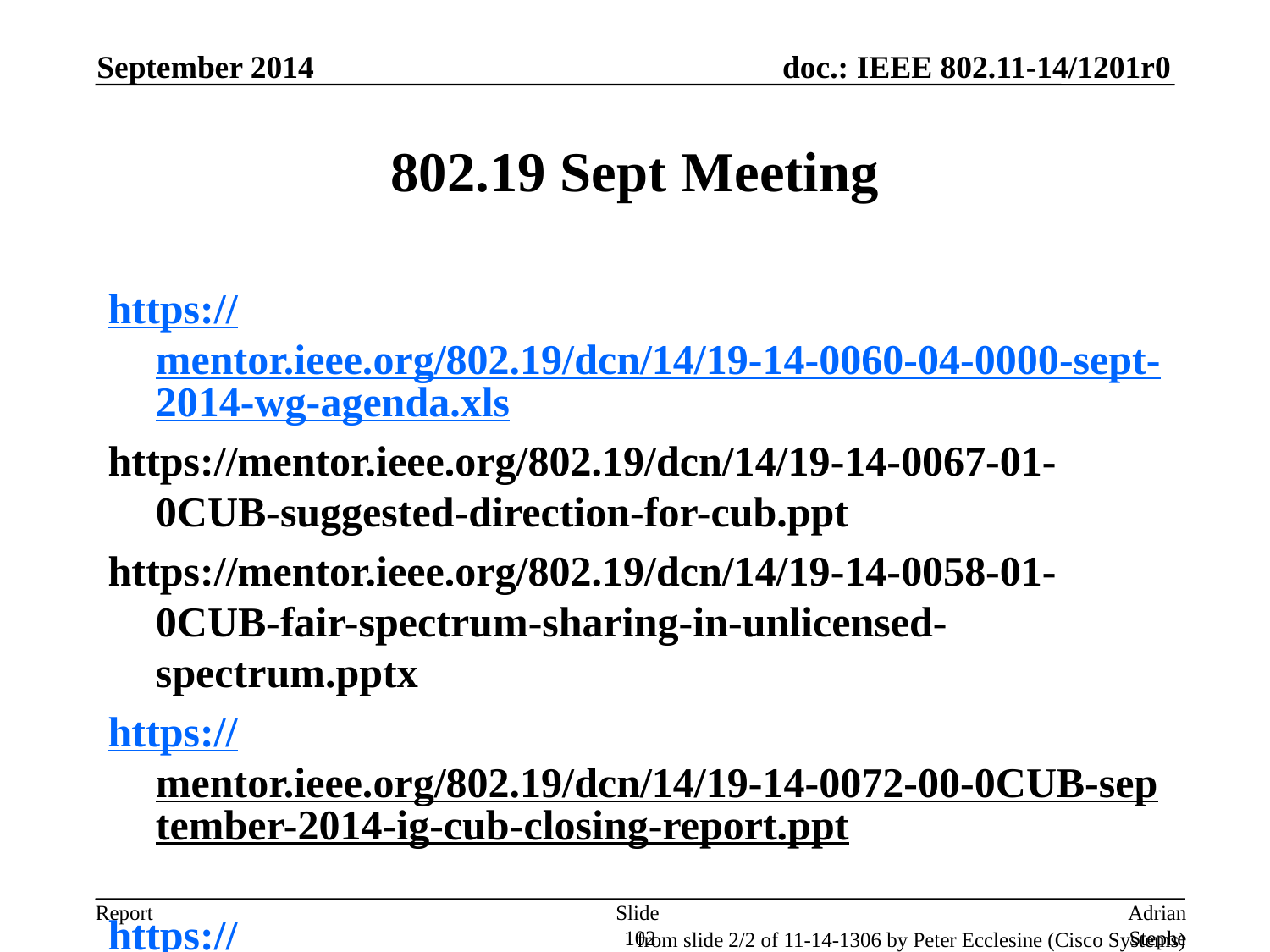

September 2014
# 802.19 Sept Meeting
https://mentor.ieee.org/802.19/dcn/14/19-14-0060-04-0000-sept-2014-wg-agenda.xls
https://mentor.ieee.org/802.19/dcn/14/19-14-0067-01-0CUB-suggested-direction-for-cub.ppt
https://mentor.ieee.org/802.19/dcn/14/19-14-0058-01-0CUB-fair-spectrum-sharing-in-unlicensed-spectrum.pptx
https://mentor.ieee.org/802.19/dcn/14/19-14-0072-00-0CUB-september-2014-ig-cub-closing-report.ppt
https://mentor.ieee.org/802.19/dcn/14/19-14-0068-02-0000-coexistence-lessons-learned-contribution.ppt

Slide 102
Adrian Stephens, Intel Corporation
from slide 2/2 of 11-14-1306 by Peter Ecclesine (Cisco Systems)